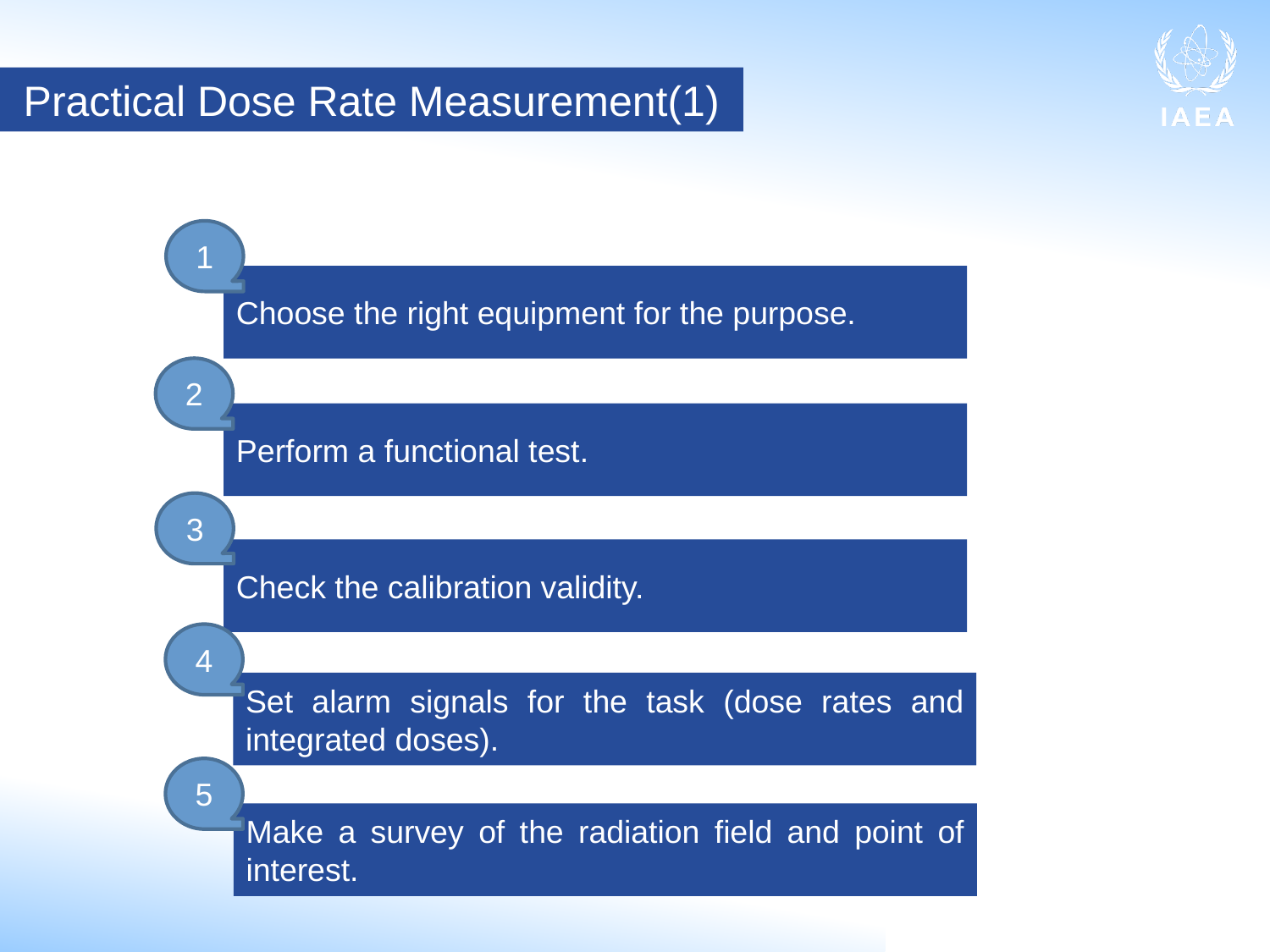

Practical Dose Rate Measurement(1)
1
Choose the right equipment for the purpose.
2
Perform a functional test.
3
Check the calibration validity.
4
Set alarm signals for the task (dose rates and integrated doses).
5
Make a survey of the radiation field and point of interest.